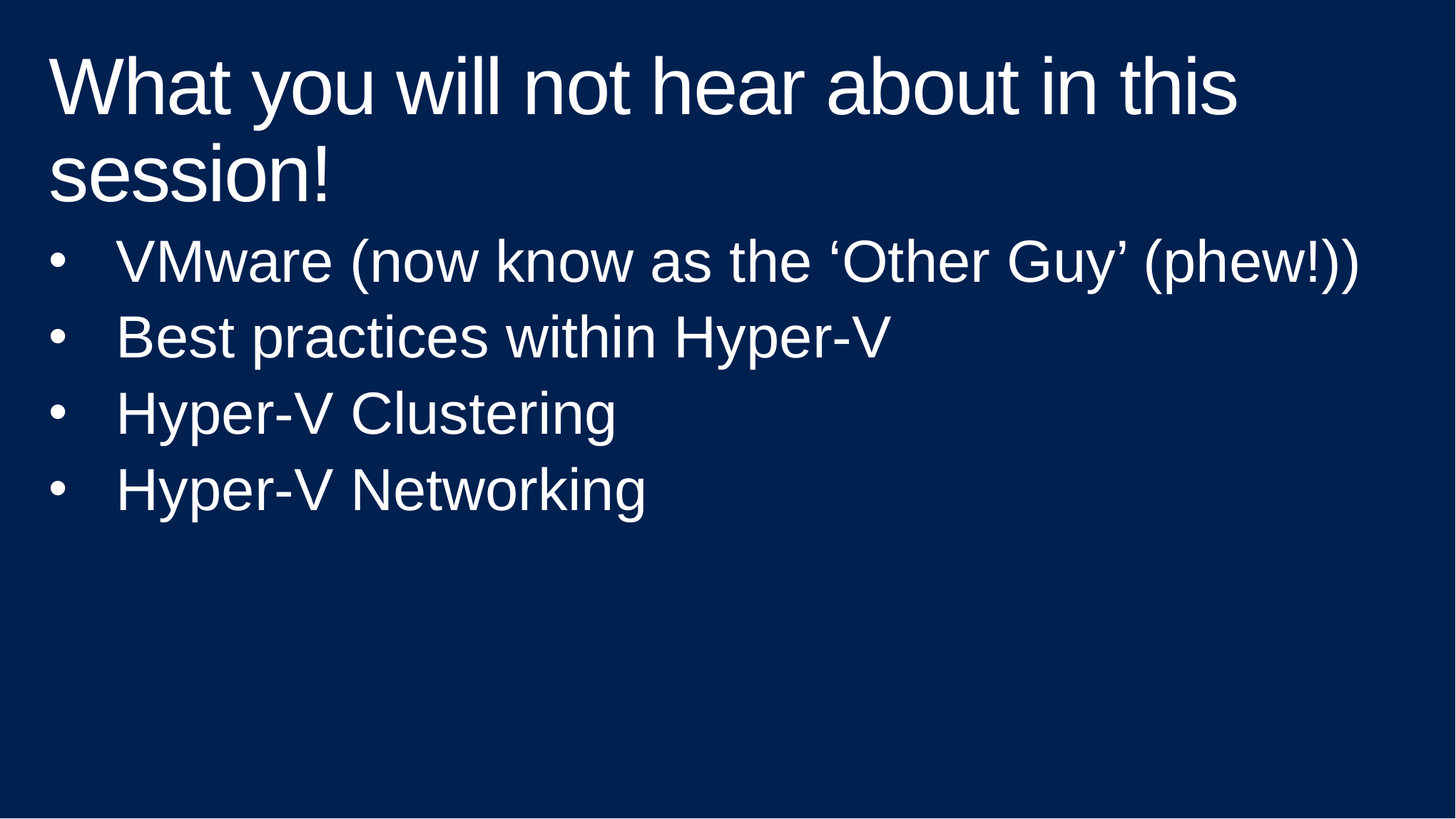

# What you will not hear about in this session!
VMware (now know as the ‘Other Guy’ (phew!))
Best practices within Hyper-V
Hyper-V Clustering
Hyper-V Networking